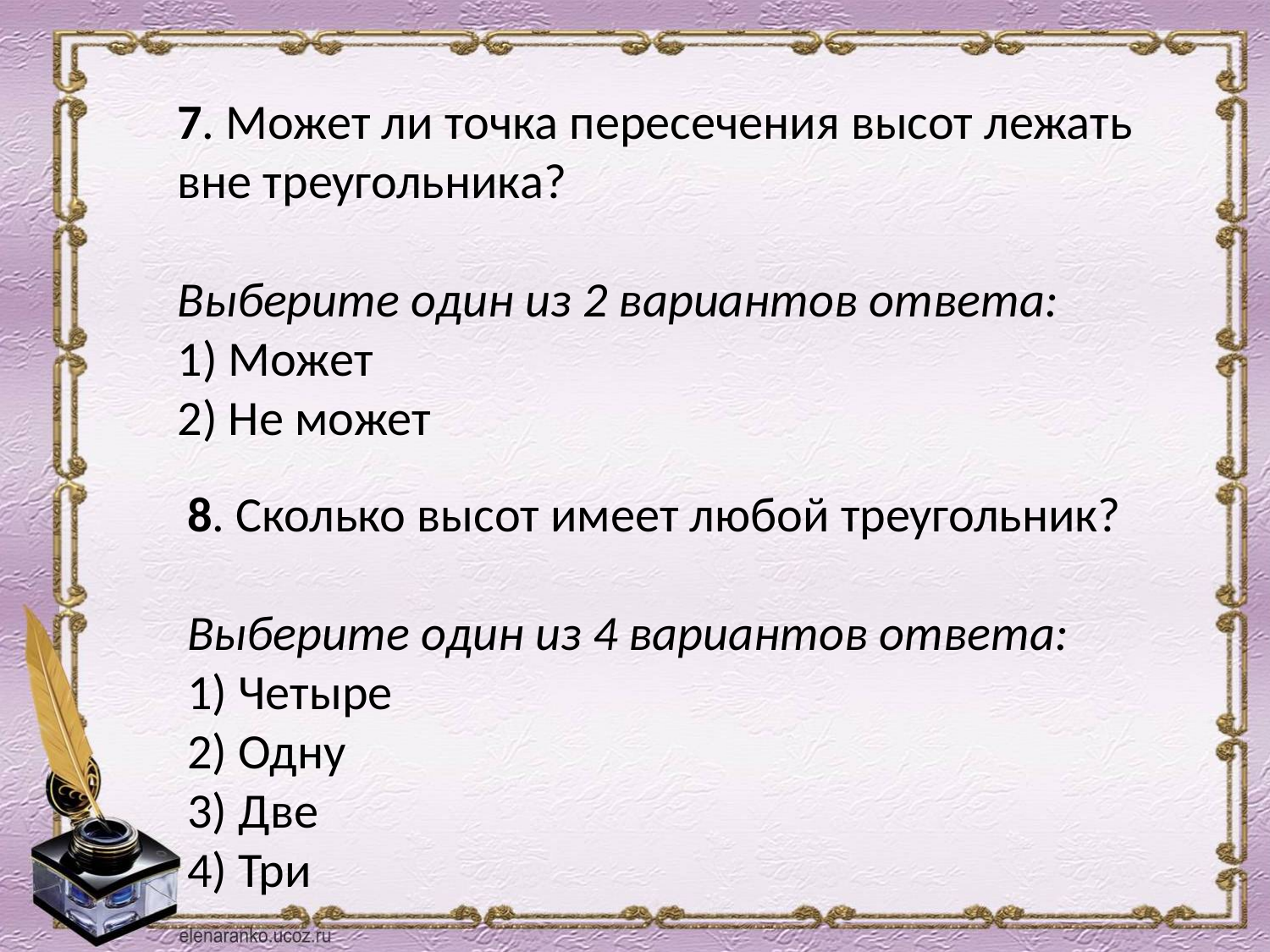

7. Может ли точка пересечения высот лежать вне треугольника?

Выберите один из 2 вариантов ответа:
1) Может
2) Не может

8. Сколько высот имеет любой треугольник?

Выберите один из 4 вариантов ответа:
1) Четыре
2) Одну
3) Две
4) Три